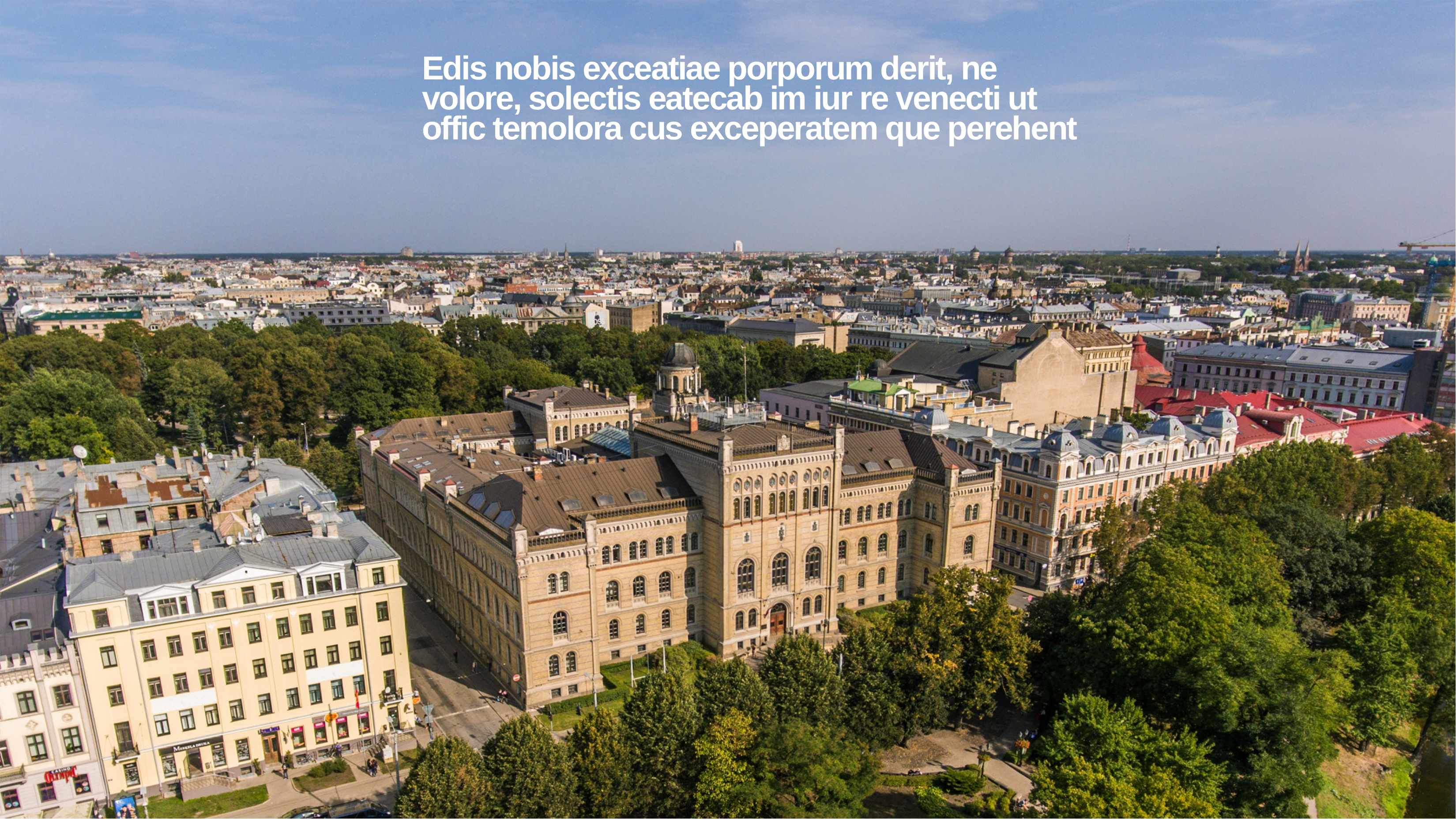

Edis nobis exceatiae porporum derit, ne  volore, solectis eatecab im iur re venecti ut  offic temolora cus exceperatem que perehent